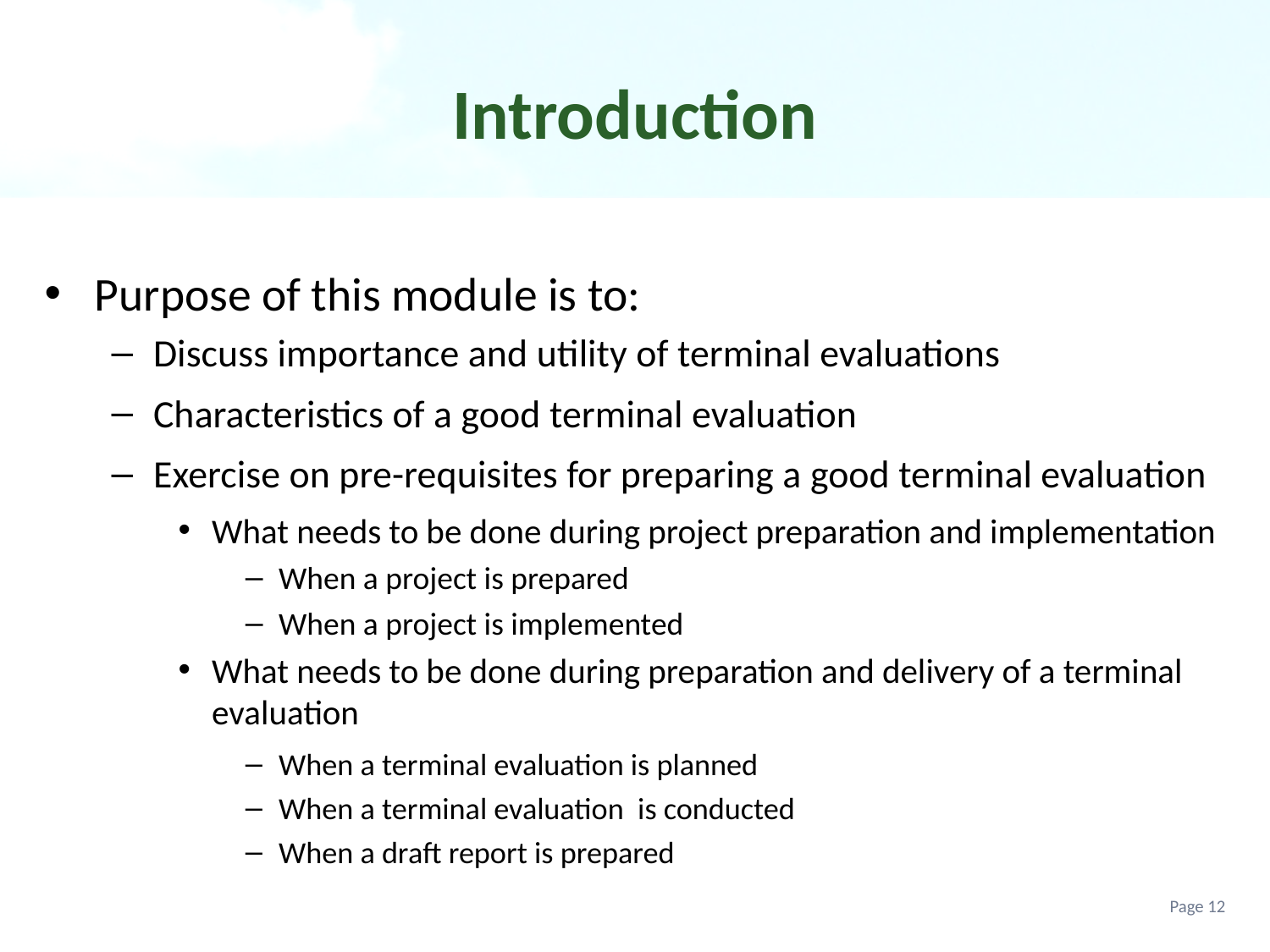

# Introduction

Purpose of this module is to:
Discuss importance and utility of terminal evaluations
Characteristics of a good terminal evaluation
Exercise on pre-requisites for preparing a good terminal evaluation
What needs to be done during project preparation and implementation
When a project is prepared
When a project is implemented
What needs to be done during preparation and delivery of a terminal evaluation
When a terminal evaluation is planned
When a terminal evaluation  is conducted
When a draft report is prepared